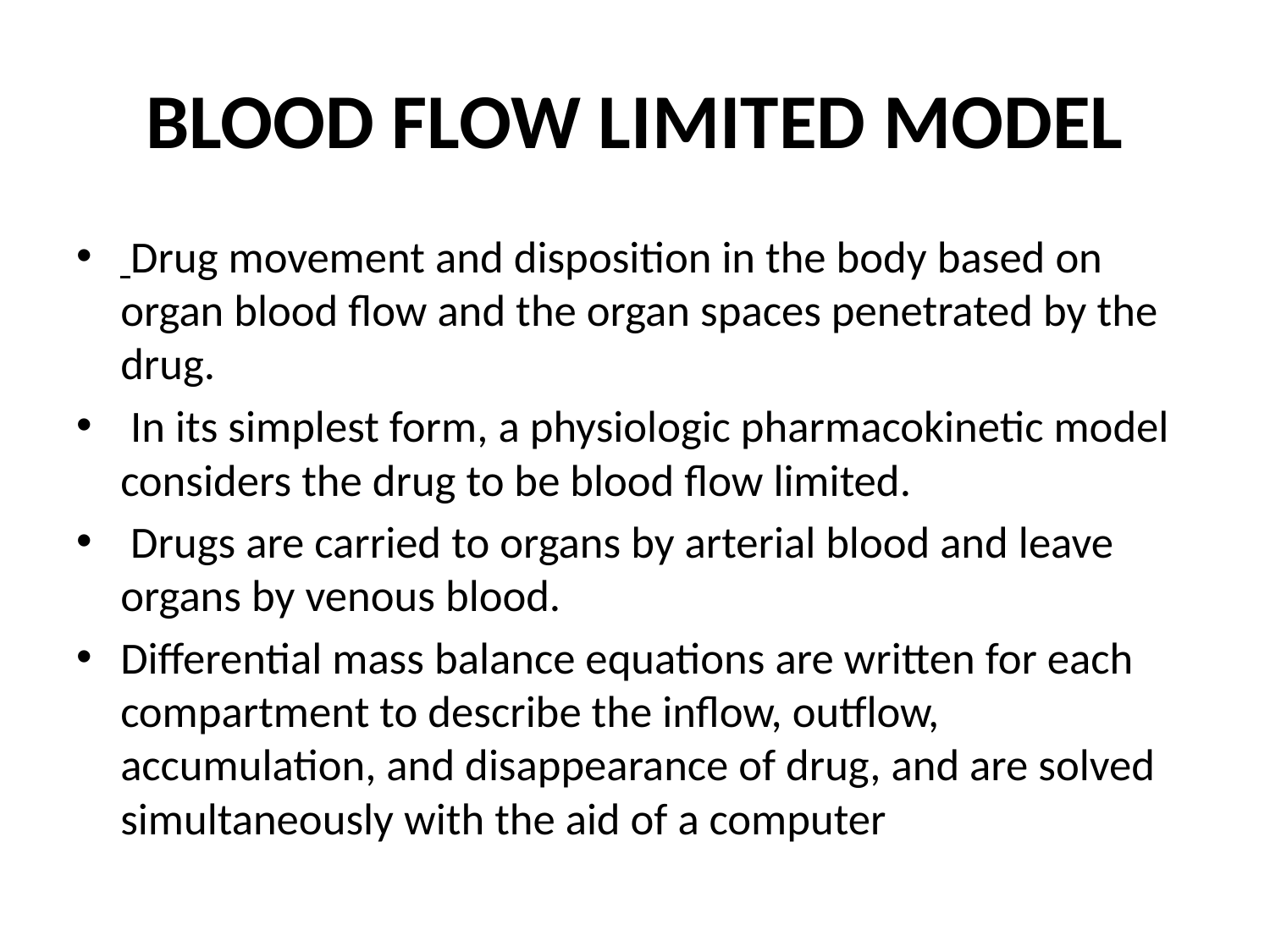

# BLOOD FLOW LIMITED MODEL
 Drug movement and disposition in the body based on organ blood flow and the organ spaces penetrated by the drug.
 In its simplest form, a physiologic pharmacokinetic model considers the drug to be blood flow limited.
 Drugs are carried to organs by arterial blood and leave organs by venous blood.
Differential mass balance equations are written for each compartment to describe the inflow, outflow, accumulation, and disappearance of drug, and are solved simultaneously with the aid of a computer